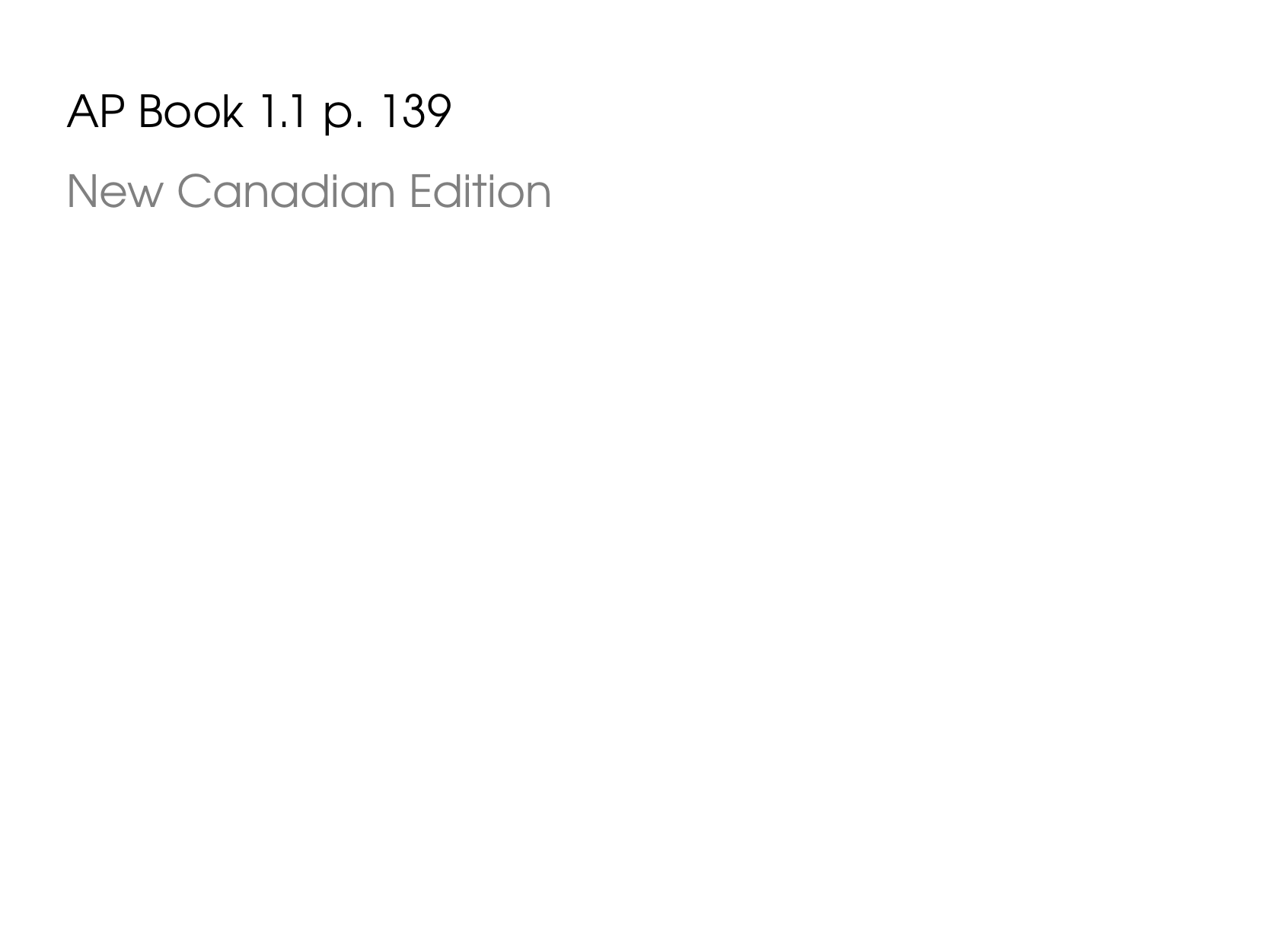

AP Book 1.1 p. 139
New Canadian Edition